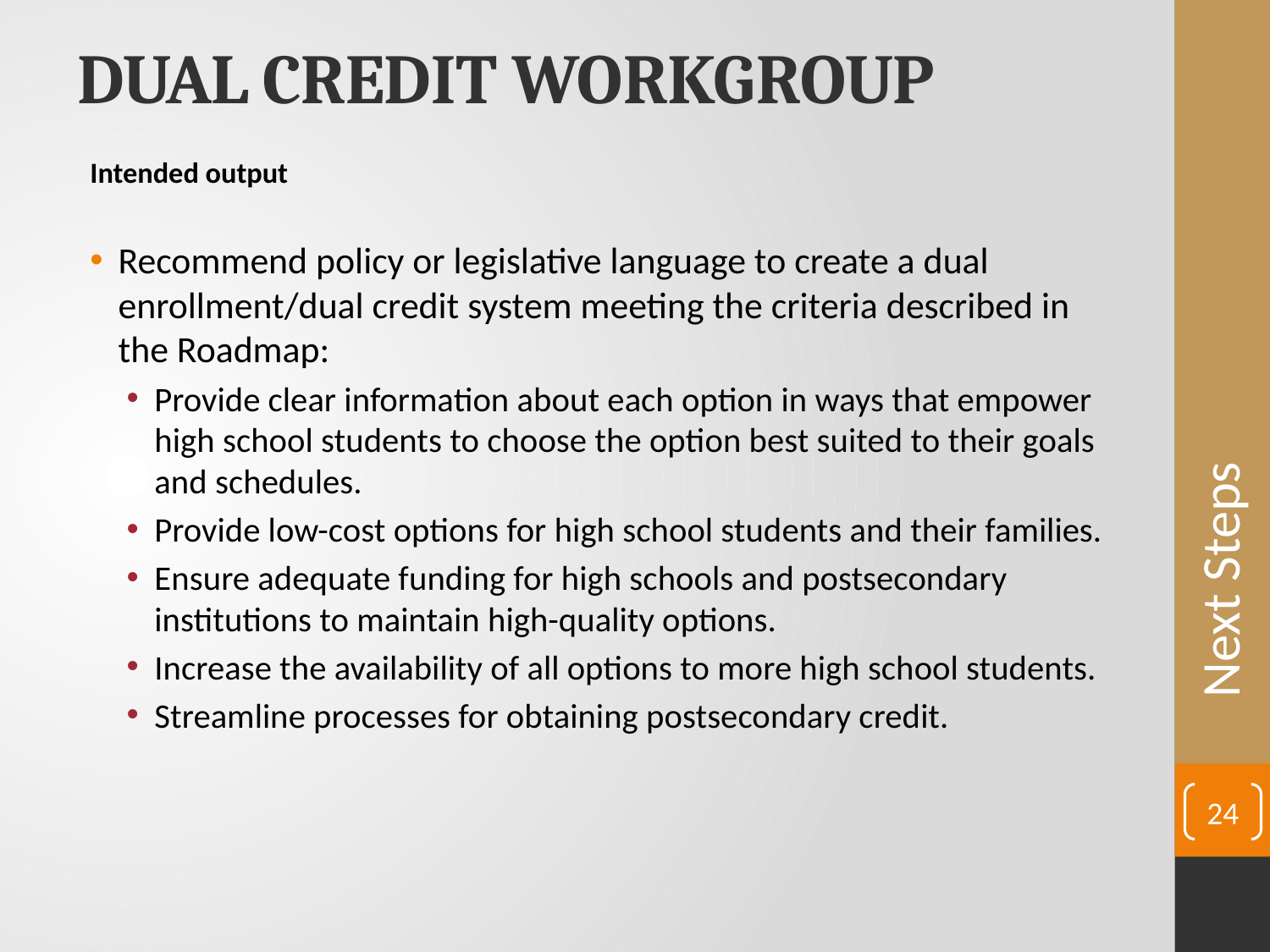

# DUAL CREDIT WORKGROUP
Intended output

Recommend policy or legislative language to create a dual enrollment/dual credit system meeting the criteria described in the Roadmap:
Provide clear information about each option in ways that empower high school students to choose the option best suited to their goals and schedules.
Provide low-cost options for high school students and their families.
Ensure adequate funding for high schools and postsecondary institutions to maintain high-quality options.
Increase the availability of all options to more high school students.
Streamline processes for obtaining postsecondary credit.

Next Steps
24